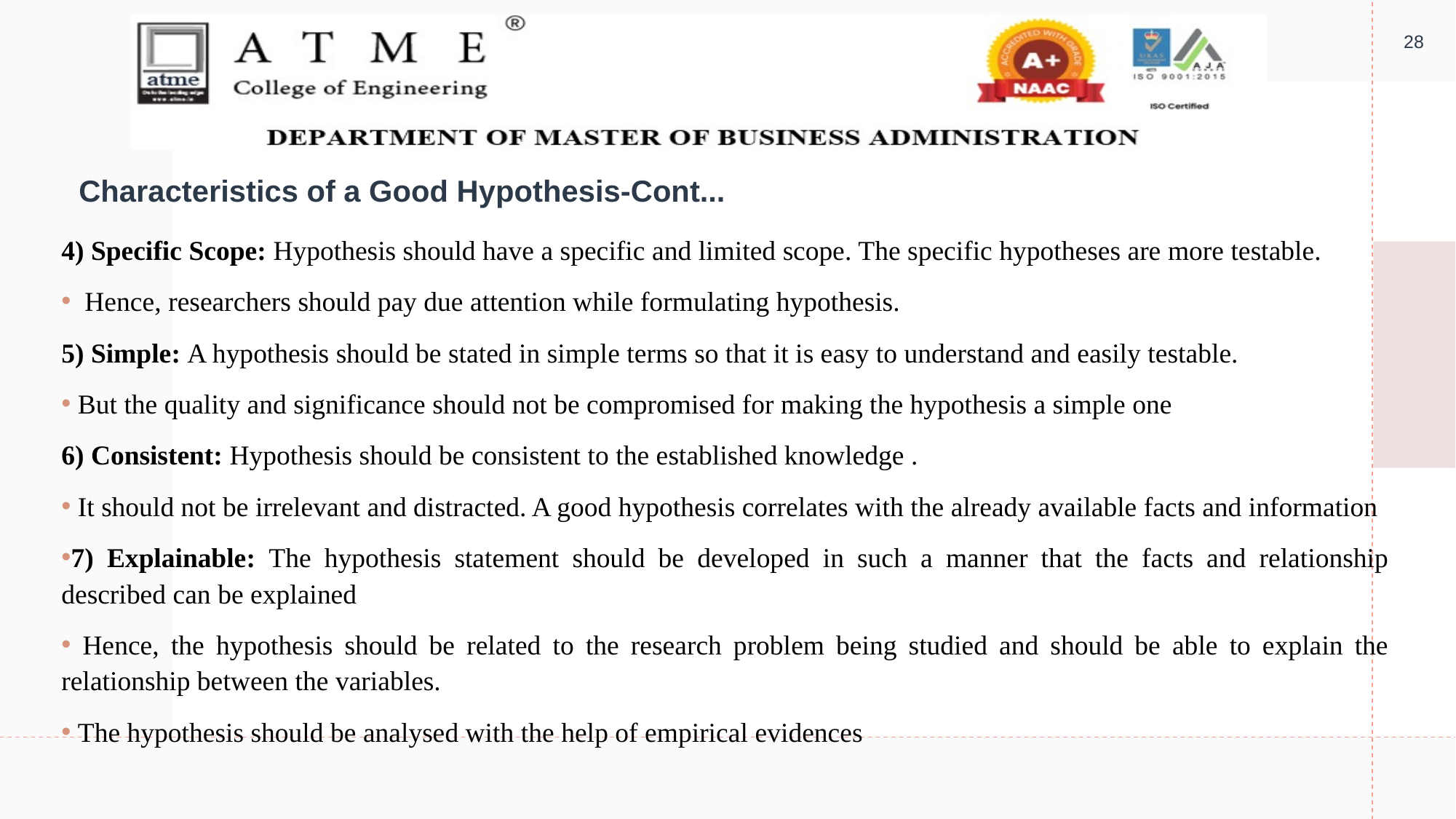

28
# Characteristics of a Good Hypothesis-Cont...
4) Specific Scope: Hypothesis should have a specific and limited scope. The specific hypotheses are more testable.
  Hence, researchers should pay due attention while formulating hypothesis.
5) Simple: A hypothesis should be stated in simple terms so that it is easy to understand and easily testable.
 But the quality and significance should not be compromised for making the hypothesis a simple one
6) Consistent: Hypothesis should be consistent to the established knowledge .
 It should not be irrelevant and distracted. A good hypothesis correlates with the already available facts and information
7) Explainable: The hypothesis statement should be developed in such a manner that the facts and relationship described can be explained
 Hence, the hypothesis should be related to the research problem being studied and should be able to explain the relationship between the variables.
 The hypothesis should be analysed with the help of empirical evidences